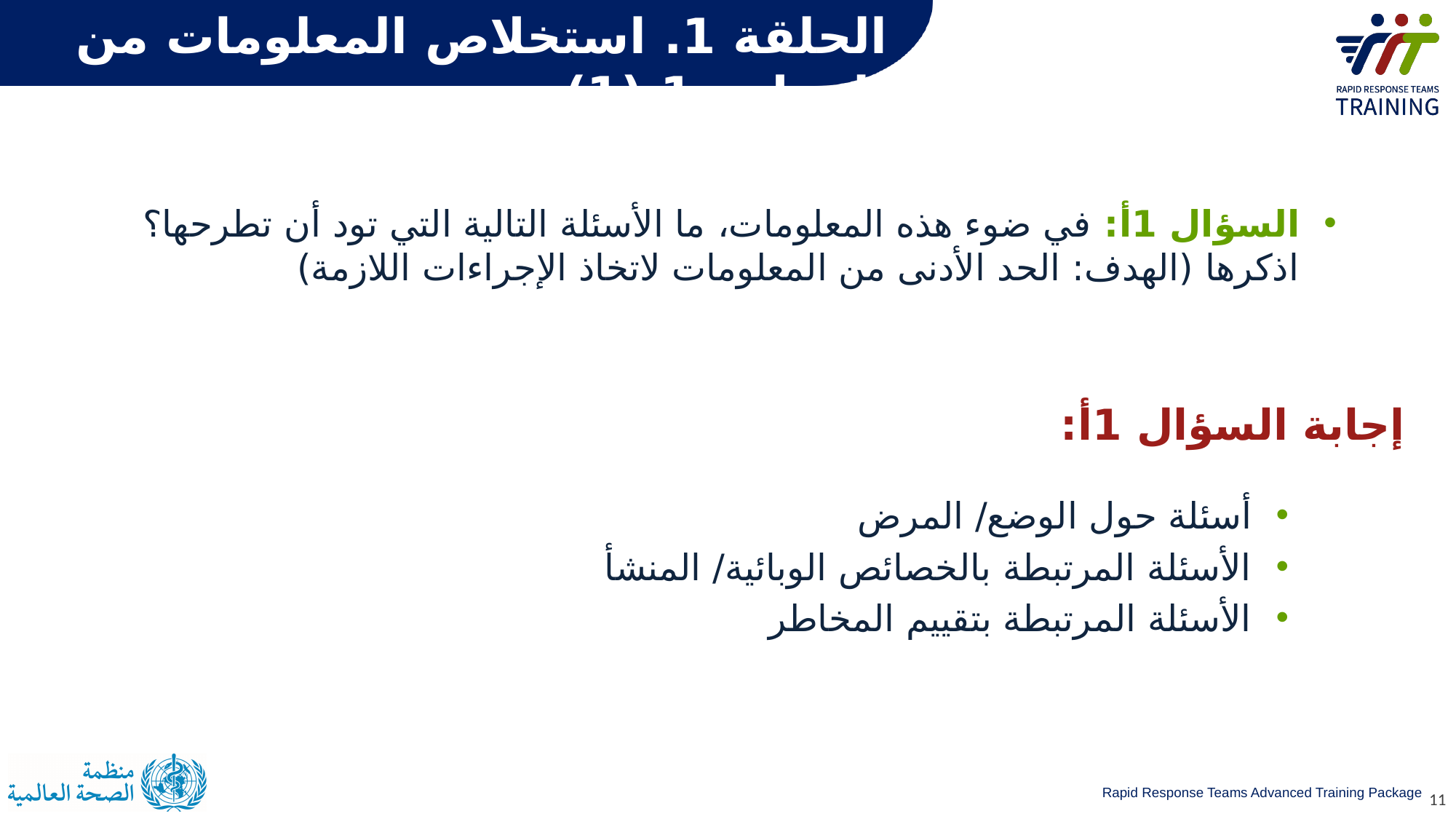

الحلقة 1. استخلاص المعلومات من الخطوة 1 (1)
السؤال 1أ: في ضوء هذه المعلومات، ما الأسئلة التالية التي تود أن تطرحها؟ اذكرها (الهدف: الحد الأدنى من المعلومات لاتخاذ الإجراءات اللازمة)
إجابة السؤال 1أ:
أسئلة حول الوضع/ المرض
الأسئلة المرتبطة بالخصائص الوبائية/ المنشأ
الأسئلة المرتبطة بتقييم المخاطر